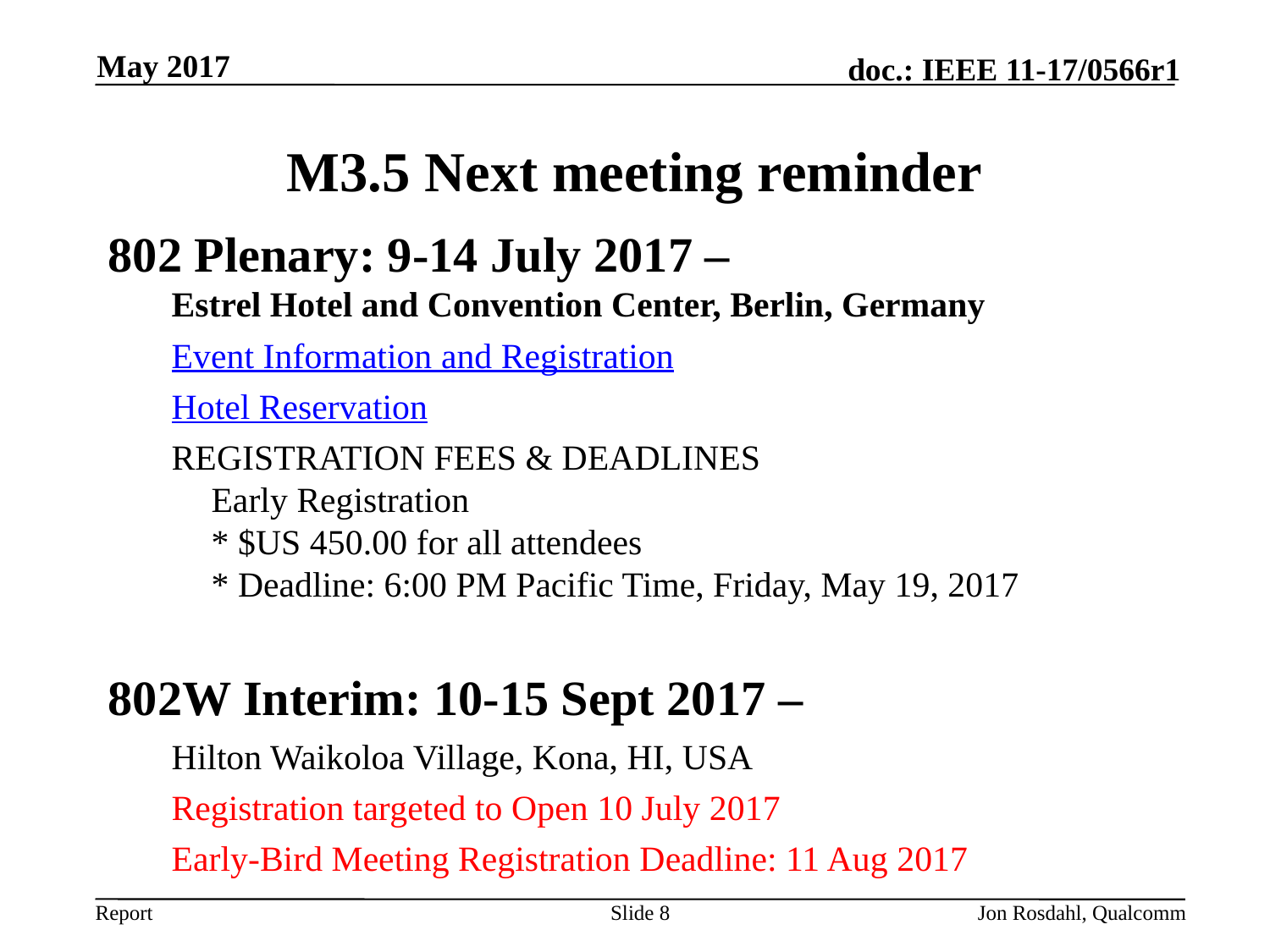

May 2017
# M3.5 Next meeting reminder
802 Plenary: 9-14 July 2017 –
Estrel Hotel and Convention Center, Berlin, Germany
Event Information and Registration
Hotel Reservation
REGISTRATION FEES & DEADLINES
Early Registration
* $US 450.00 for all attendees
* Deadline: 6:00 PM Pacific Time, Friday, May 19, 2017

802W Interim: 10-15 Sept 2017 –
Hilton Waikoloa Village, Kona, HI, USA
Registration targeted to Open 10 July 2017
Early-Bird Meeting Registration Deadline: 11 Aug 2017

Slide 8
Jon Rosdahl, Qualcomm